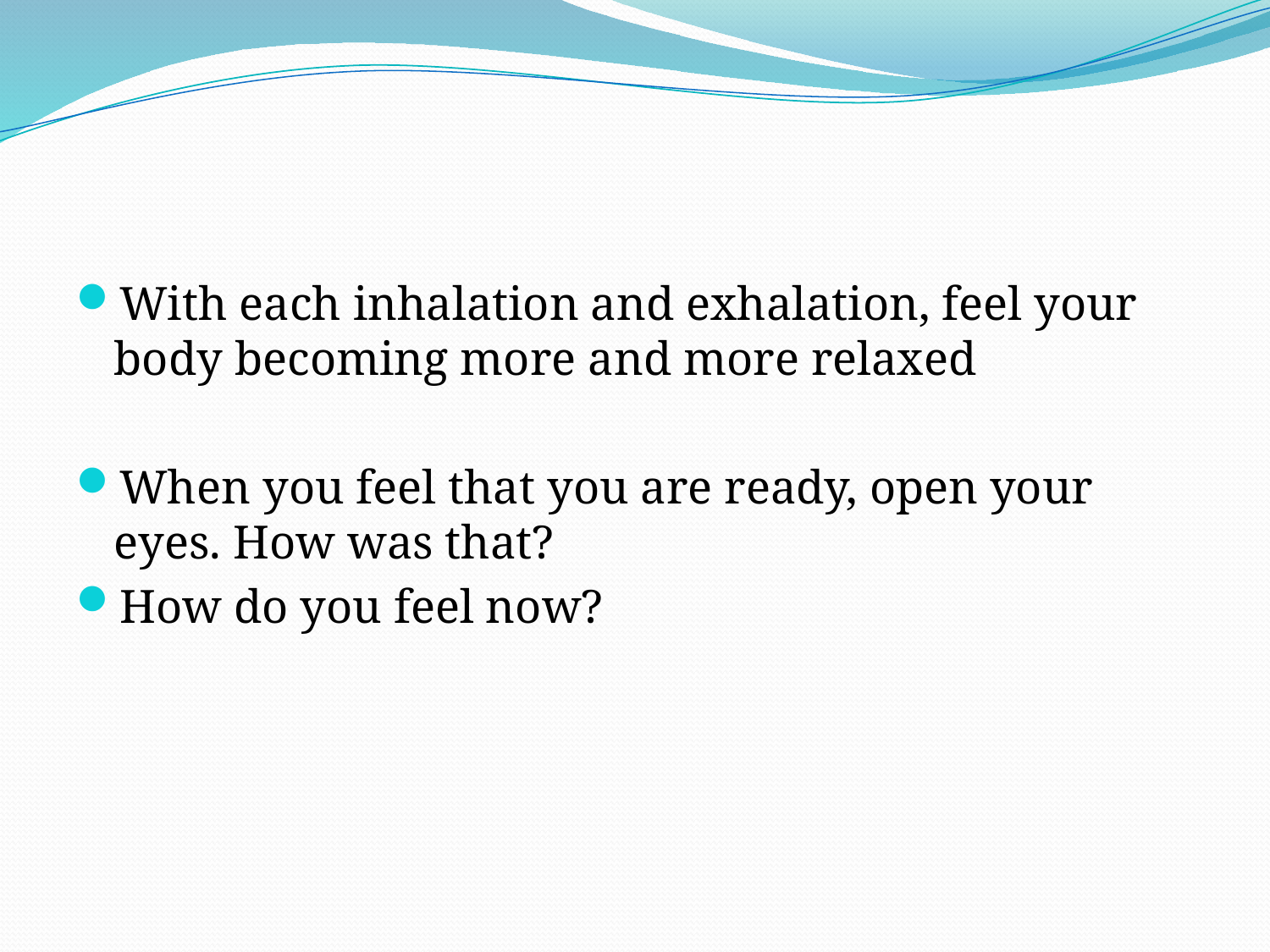

#
With each inhalation and exhalation, feel your body becoming more and more relaxed

When you feel that you are ready, open your eyes. How was that?
How do you feel now?